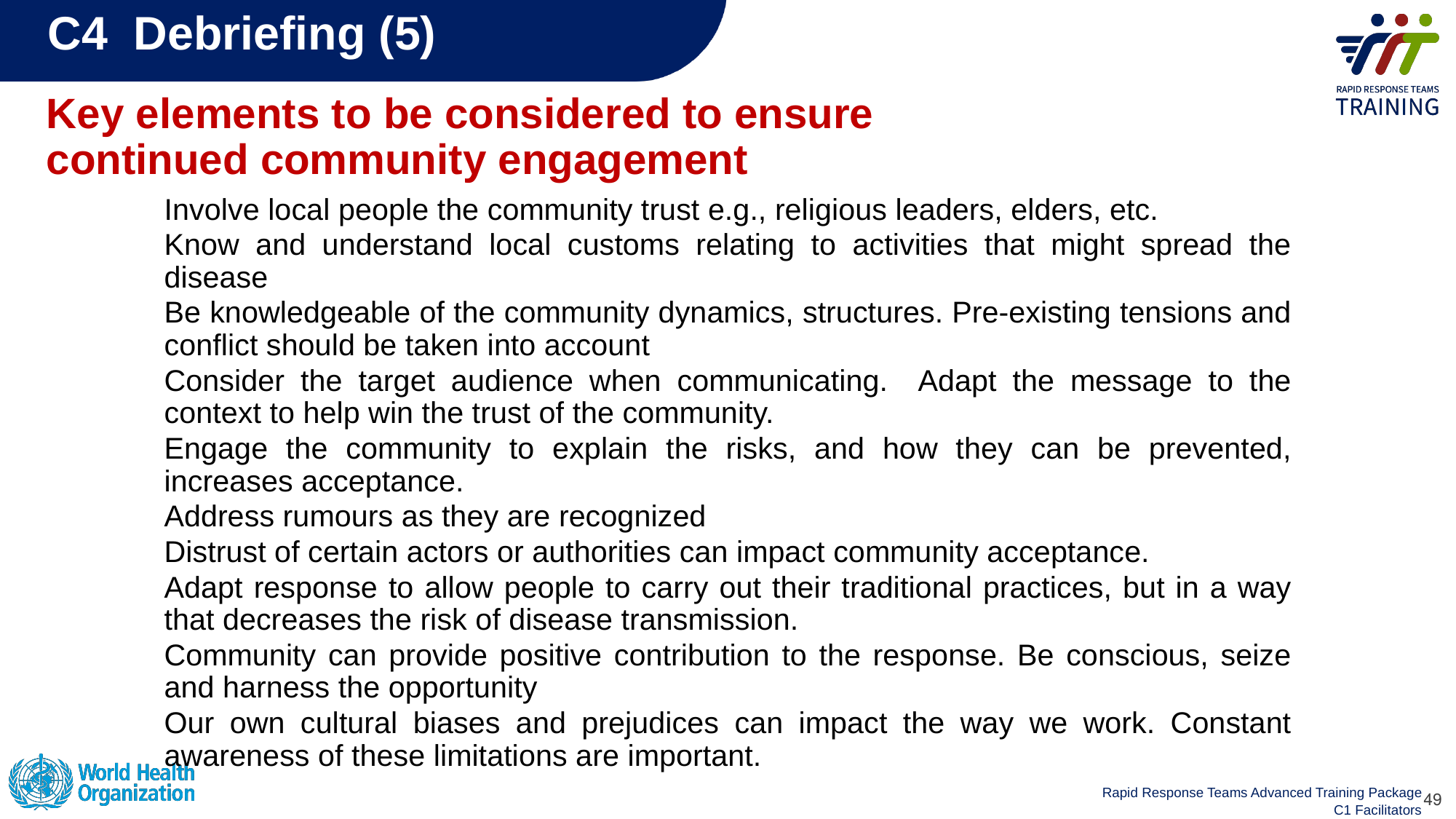

C4  Debriefing (5)
Key elements to be considered to ensure continued community engagement
Involve local people the community trust e.g., religious leaders, elders, etc.
Know and understand local customs relating to activities that might spread the disease
Be knowledgeable of the community dynamics, structures. Pre-existing tensions and conflict should be taken into account
Consider the target audience when communicating.  Adapt the message to the context to help win the trust of the community.
Engage the community to explain the risks, and how they can be prevented, increases acceptance.
Address rumours as they are recognized
Distrust of certain actors or authorities can impact community acceptance.
Adapt response to allow people to carry out their traditional practices, but in a way that decreases the risk of disease transmission.
Community can provide positive contribution to the response. Be conscious, seize and harness the opportunity
Our own cultural biases and prejudices can impact the way we work. Constant awareness of these limitations are important.